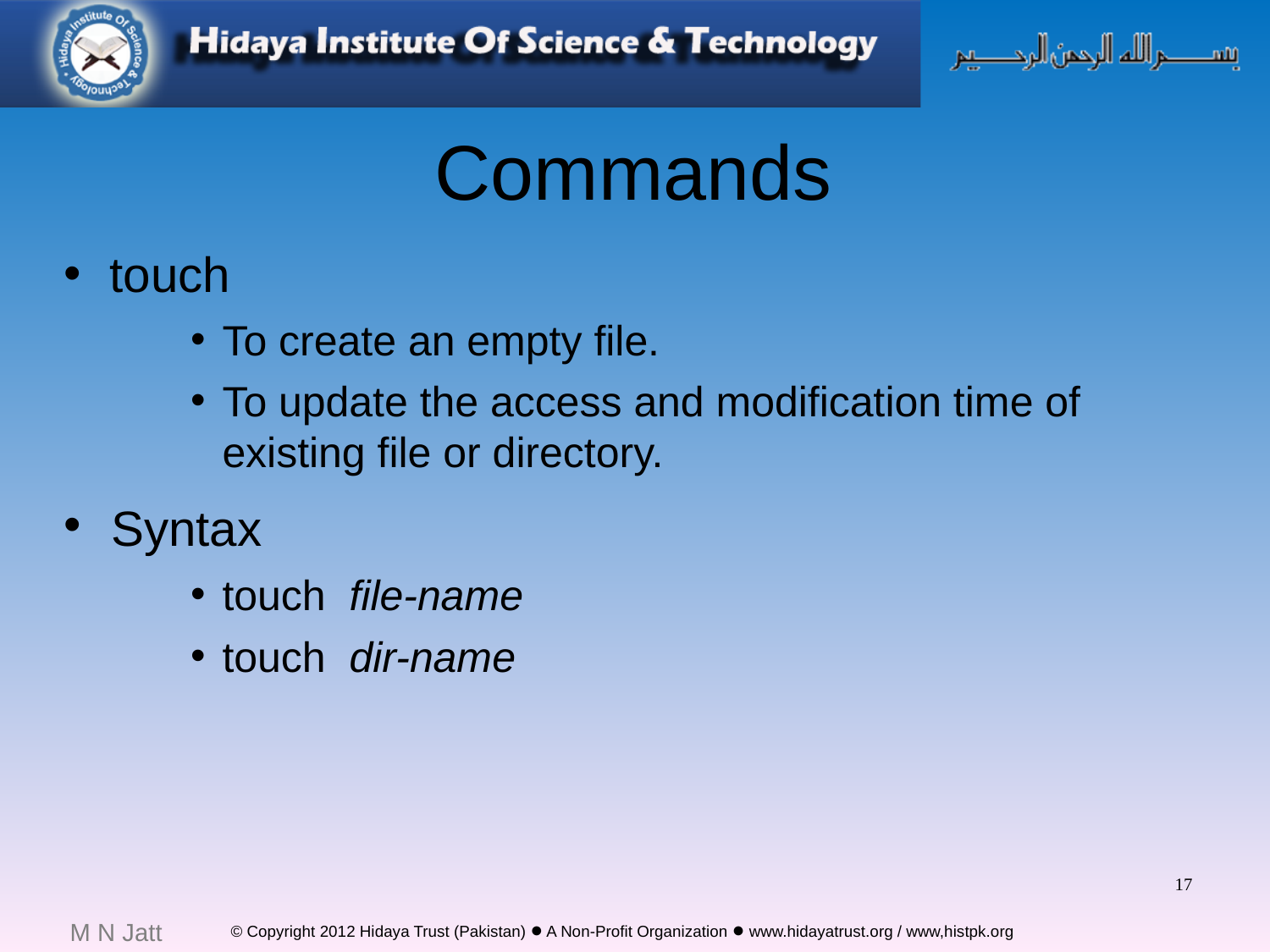

# Commands
touch
To create an empty file.
To update the access and modification time of existing file or directory.
Syntax
touch  file-name
touch  dir-name

17